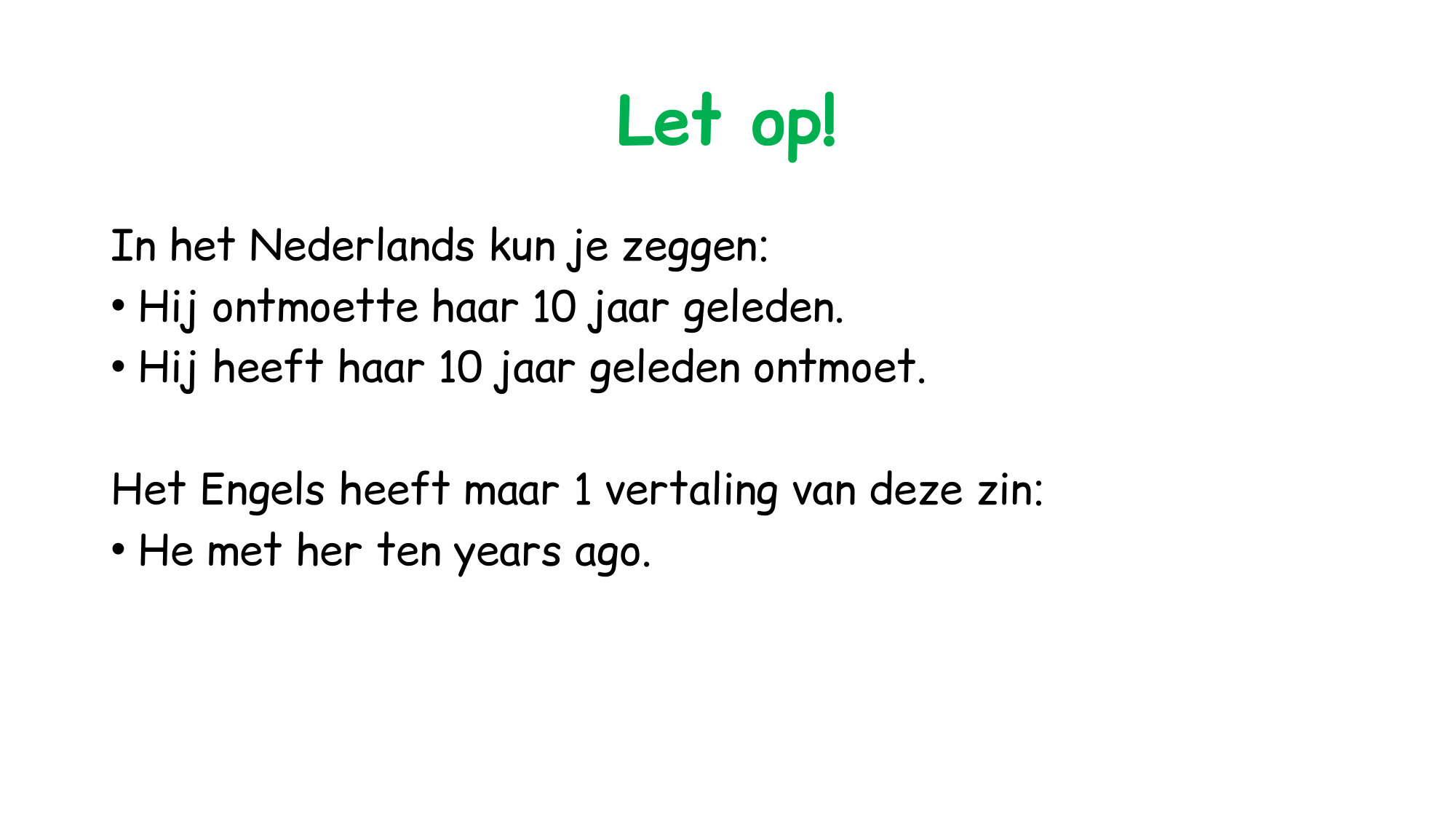

# Let op!
In het Nederlands kun je zeggen:
Hij ontmoette haar 10 jaar geleden.
Hij heeft haar 10 jaar geleden ontmoet.

Het Engels heeft maar 1 vertaling van deze zin:
He met her ten years ago.